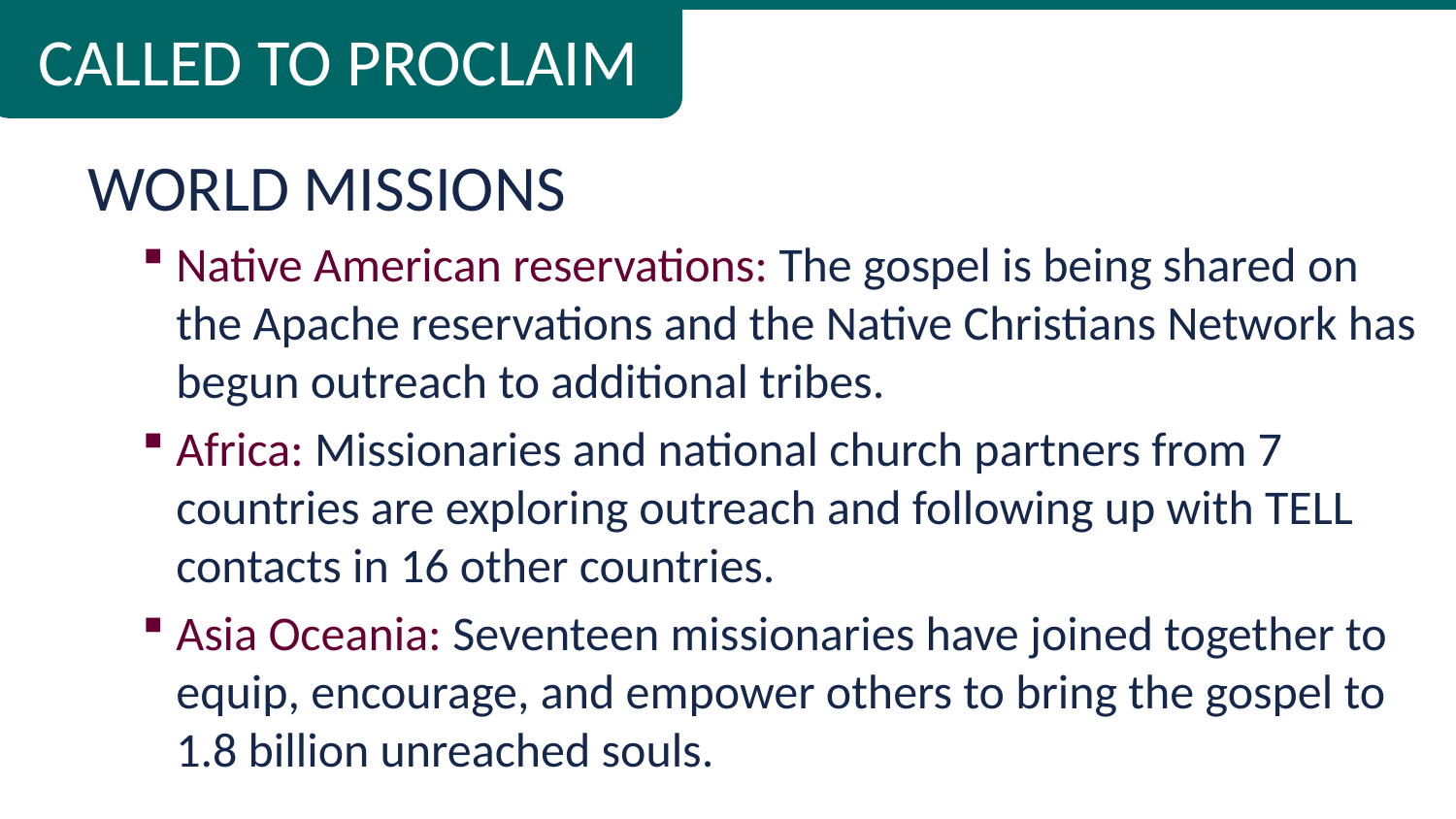

# CALLED TO PROCLAIM
WORLD MISSIONS
Native American reservations: The gospel is being shared on the Apache reservations and the Native Christians Network has begun outreach to additional tribes.
Africa: Missionaries and national church partners from 7 countries are exploring outreach and following up with TELL contacts in 16 other countries.
Asia Oceania: Seventeen missionaries have joined together to equip, encourage, and empower others to bring the gospel to 1.8 billion unreached souls.